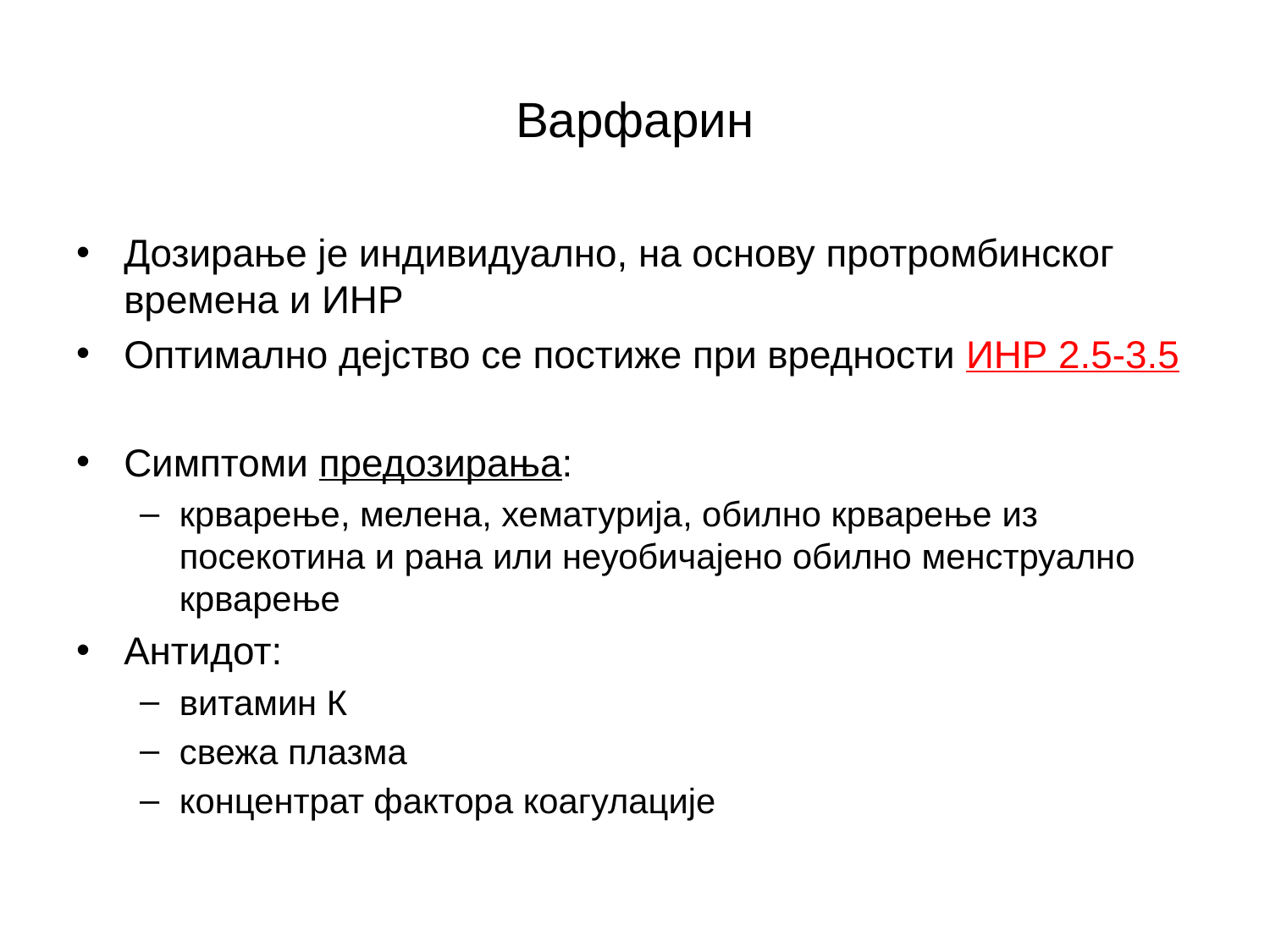

# Варфарин
Дозирање је индивидуално, на основу протромбинског времена и ИНР
Оптимално дејство се постиже при вредности ИНР 2.5-3.5

Симптоми предозирања:
крварење, мелена, хематурија, обилно крварење из посекотина и рана или неуобичајено обилно менструално крварење
Антидот:
витамин К
свежа плазма
концентрат фактора коагулације